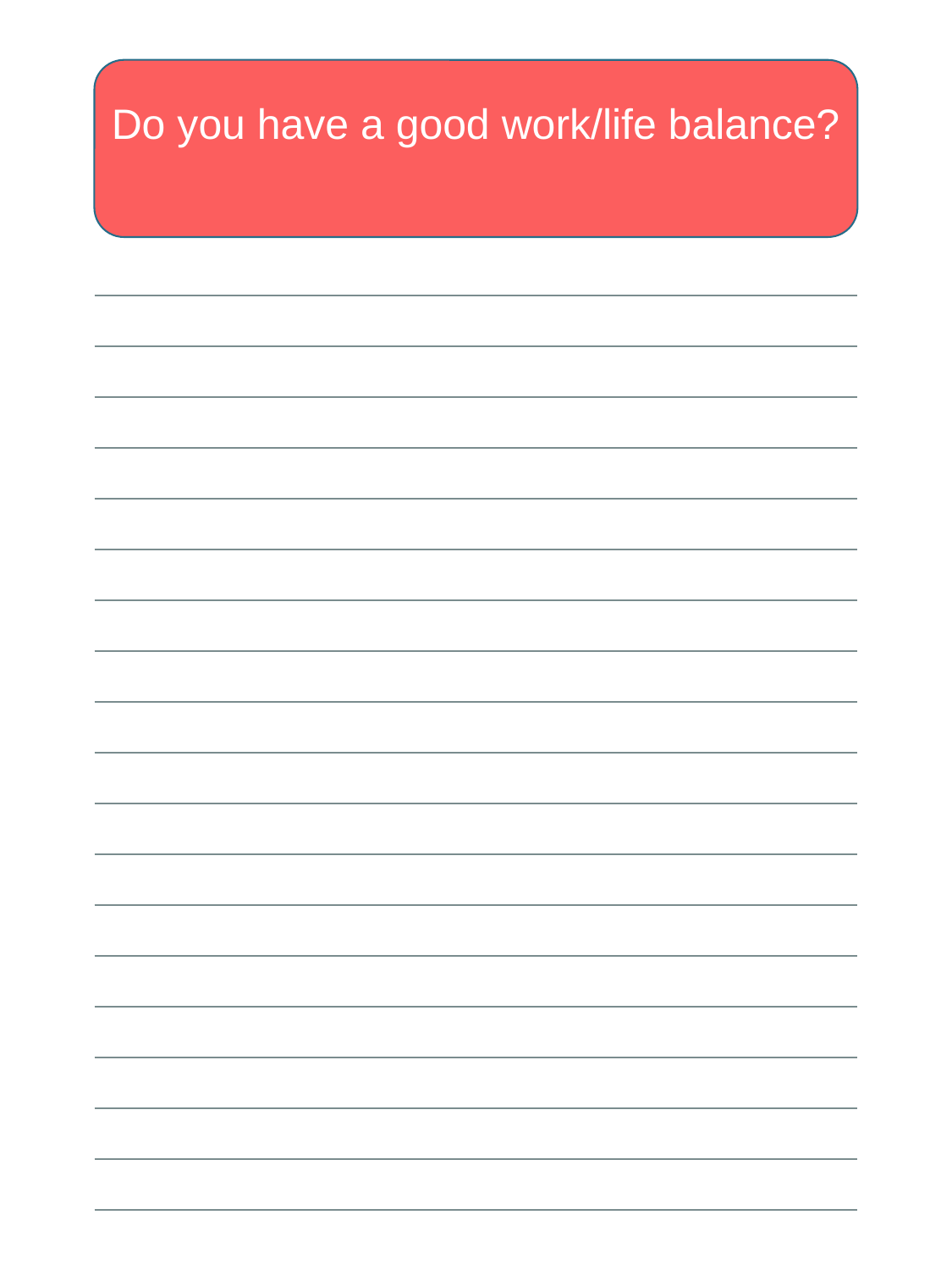

Do you have a good work/life balance?
|  |
| --- |
|  |
|  |
|  |
|  |
|  |
|  |
|  |
|  |
|  |
|  |
|  |
|  |
|  |
|  |
|  |
|  |
|  |